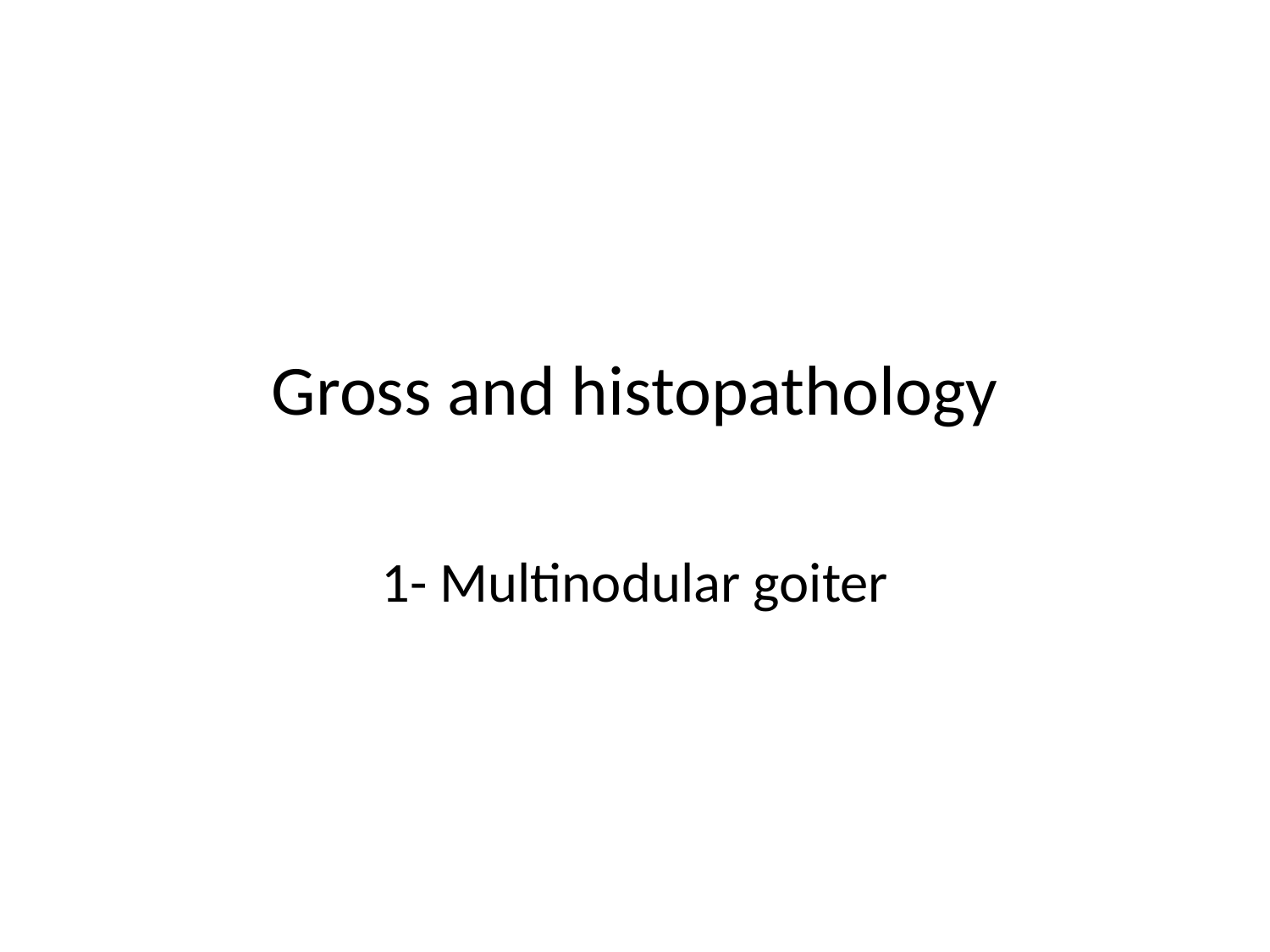

# Gross and histopathology
1- Multinodular goiter